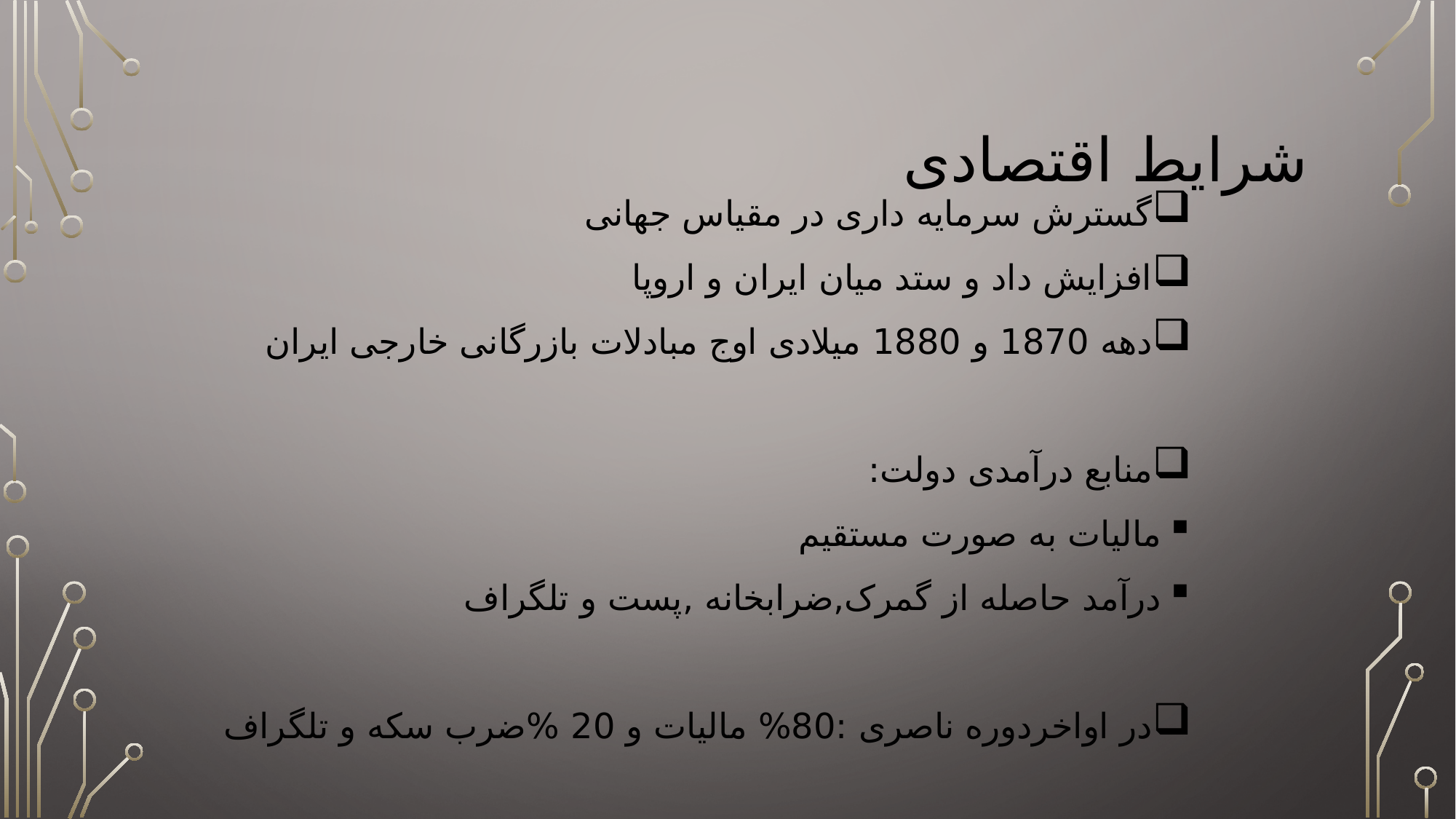

# شرایط اقتصادی
گسترش سرمایه داری در مقیاس جهانی
افزایش داد و ستد میان ایران و اروپا
دهه 1870 و 1880 میلادی اوج مبادلات بازرگانی خارجی ایران

منابع درآمدی دولت:
مالیات به صورت مستقیم
درآمد حاصله از گمرک,ضرابخانه ,پست و تلگراف

در اواخردوره ناصری :80% مالیات و 20 %ضرب سکه و تلگراف